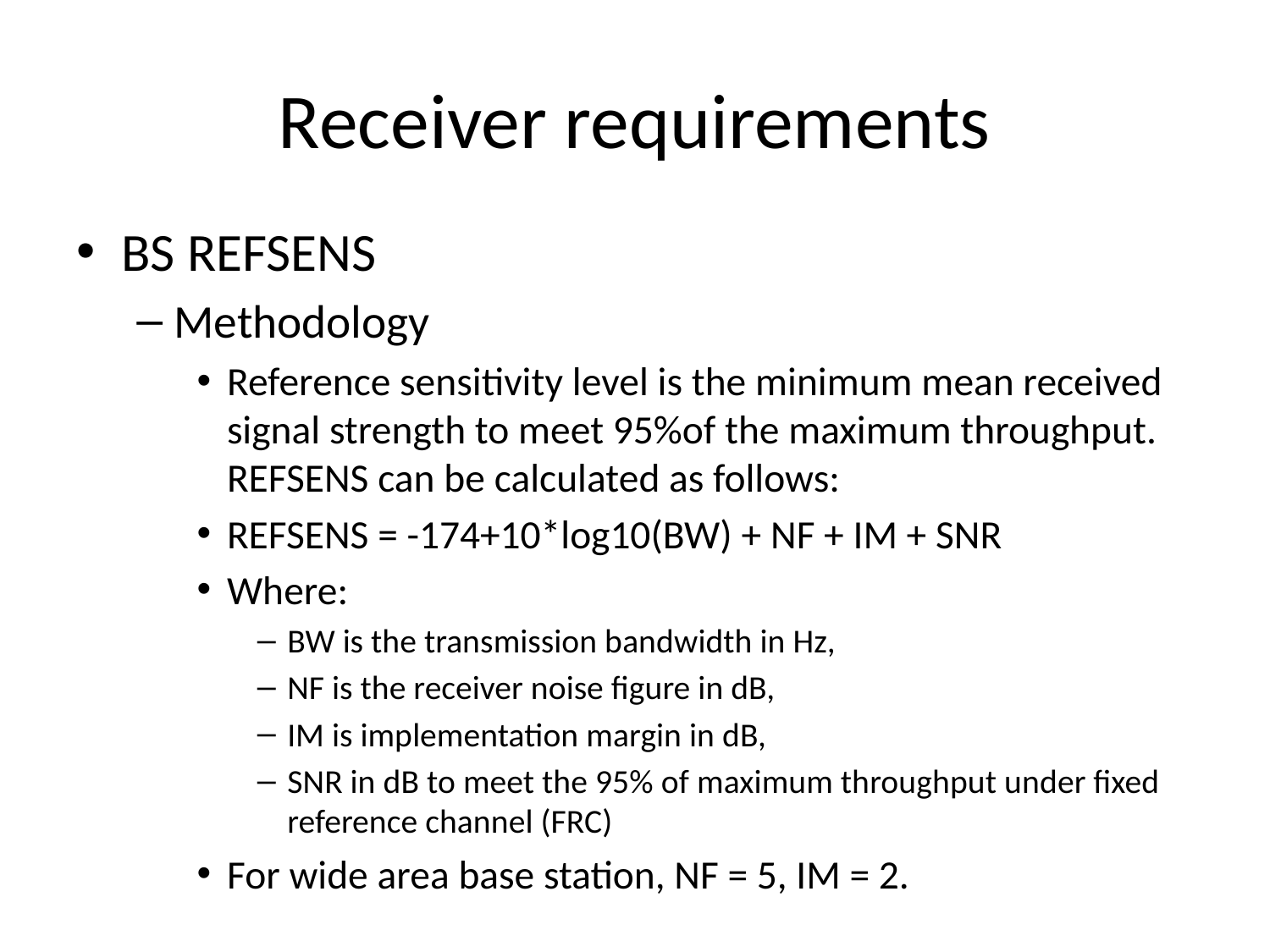

# Receiver requirements
BS REFSENS
Methodology
Reference sensitivity level is the minimum mean received signal strength to meet 95%of the maximum throughput. REFSENS can be calculated as follows:
REFSENS = -174+10*log10(BW) + NF + IM + SNR
Where:
BW is the transmission bandwidth in Hz,
NF is the receiver noise figure in dB,
IM is implementation margin in dB,
SNR in dB to meet the 95% of maximum throughput under fixed reference channel (FRC)
For wide area base station, NF = 5, IM = 2.